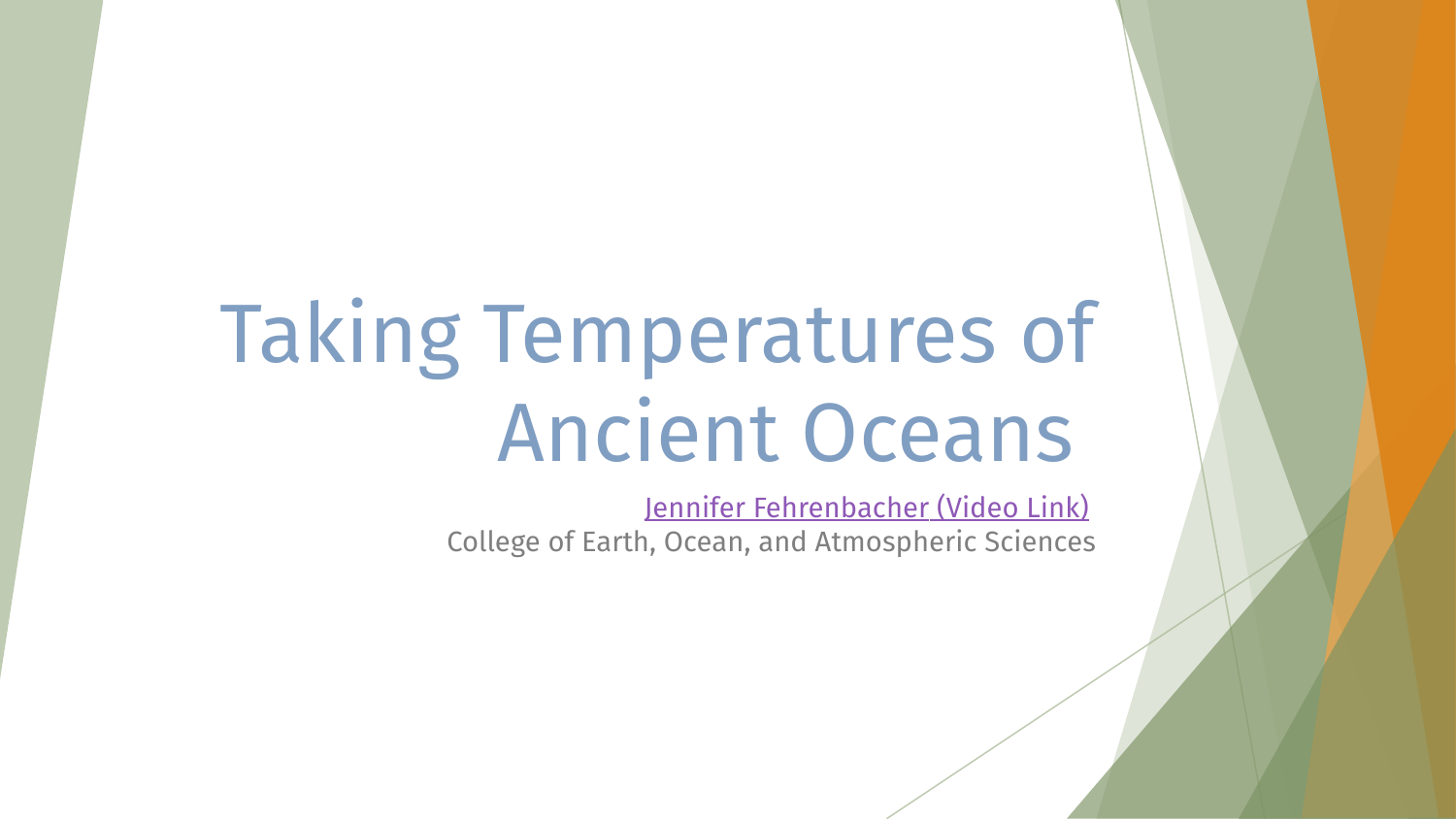

# Taking Temperatures of Ancient Oceans
Jennifer Fehrenbacher (Video Link)
College of Earth, Ocean, and Atmospheric Sciences